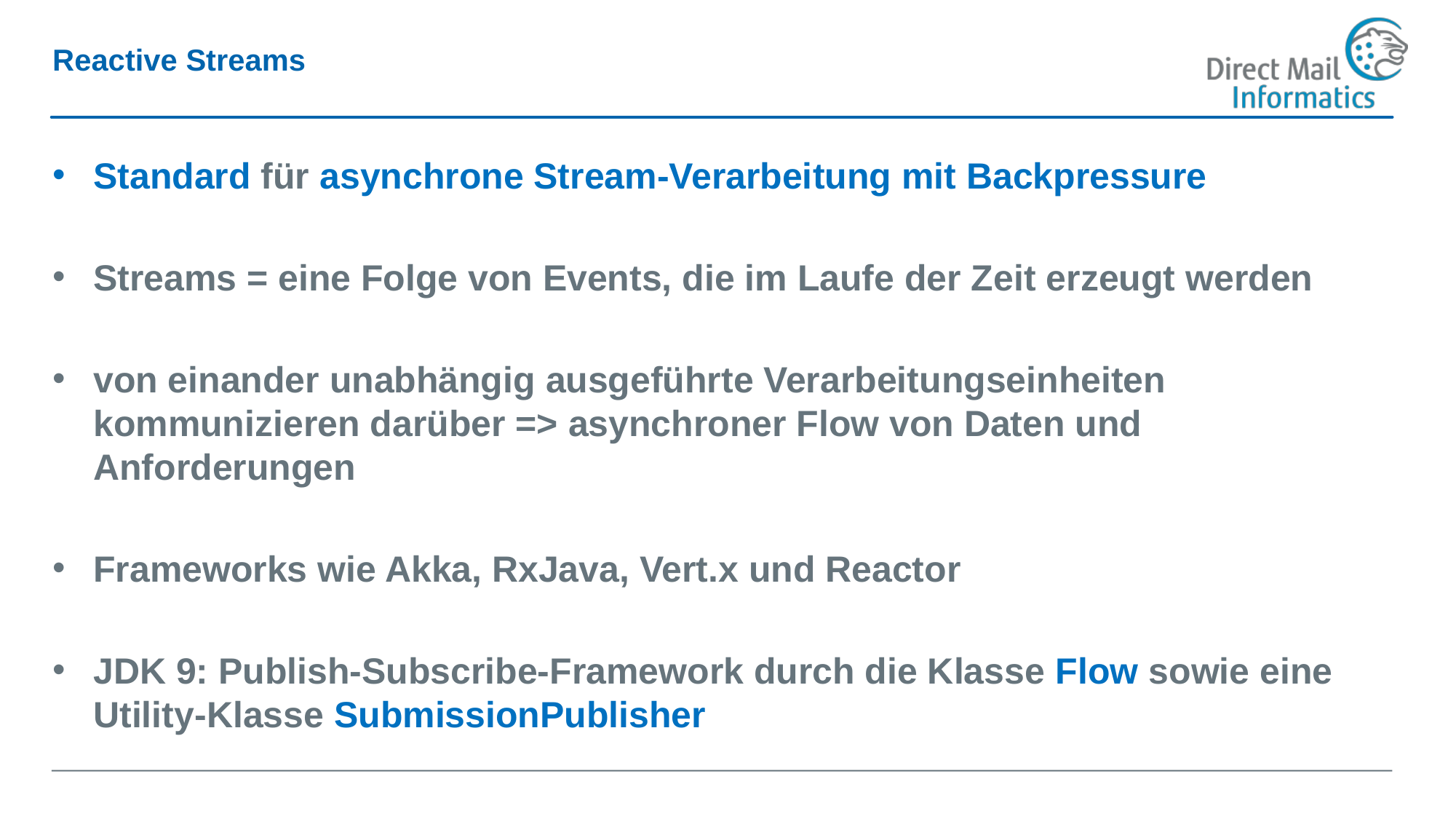

# Reactive Streams
Standard für asynchrone Stream-Verarbeitung mit Backpressure

Streams = eine Folge von Events, die im Laufe der Zeit erzeugt werden

von einander unabhängig ausgeführte Verarbeitungseinheiten kommunizieren darüber => asynchroner Flow von Daten und Anforderungen

Frameworks wie Akka, RxJava, Vert.x und Reactor

JDK 9: Publish-Subscribe-Framework durch die Klasse Flow sowie eine Utility-Klasse SubmissionPublisher